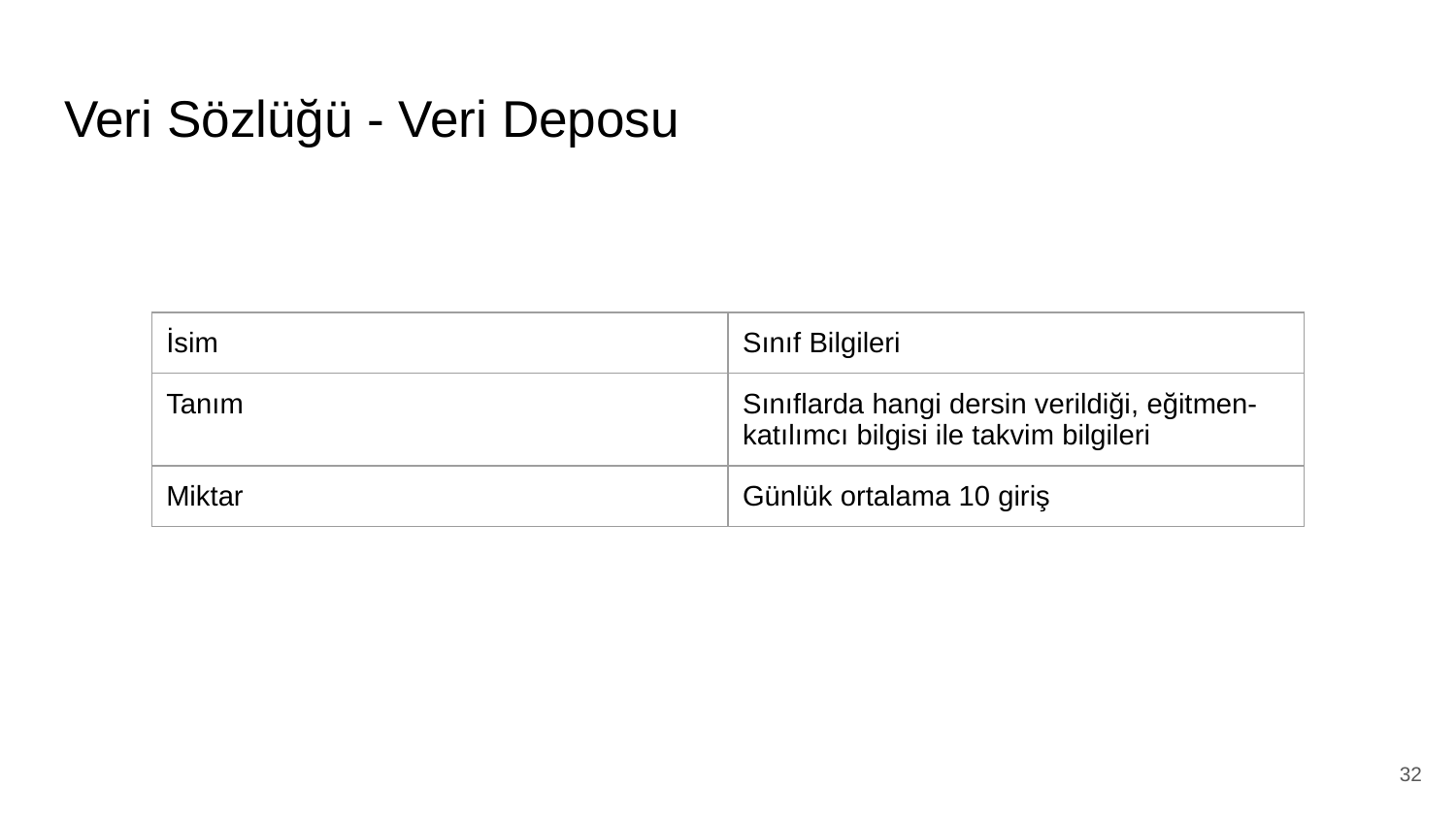

# Veri Sözlüğü - Veri Deposu

| İsim | Sınıf Bilgileri |
| --- | --- |
| Tanım | Sınıflarda hangi dersin verildiği, eğitmen-katılımcı bilgisi ile takvim bilgileri |
| Miktar | Günlük ortalama 10 giriş |
32